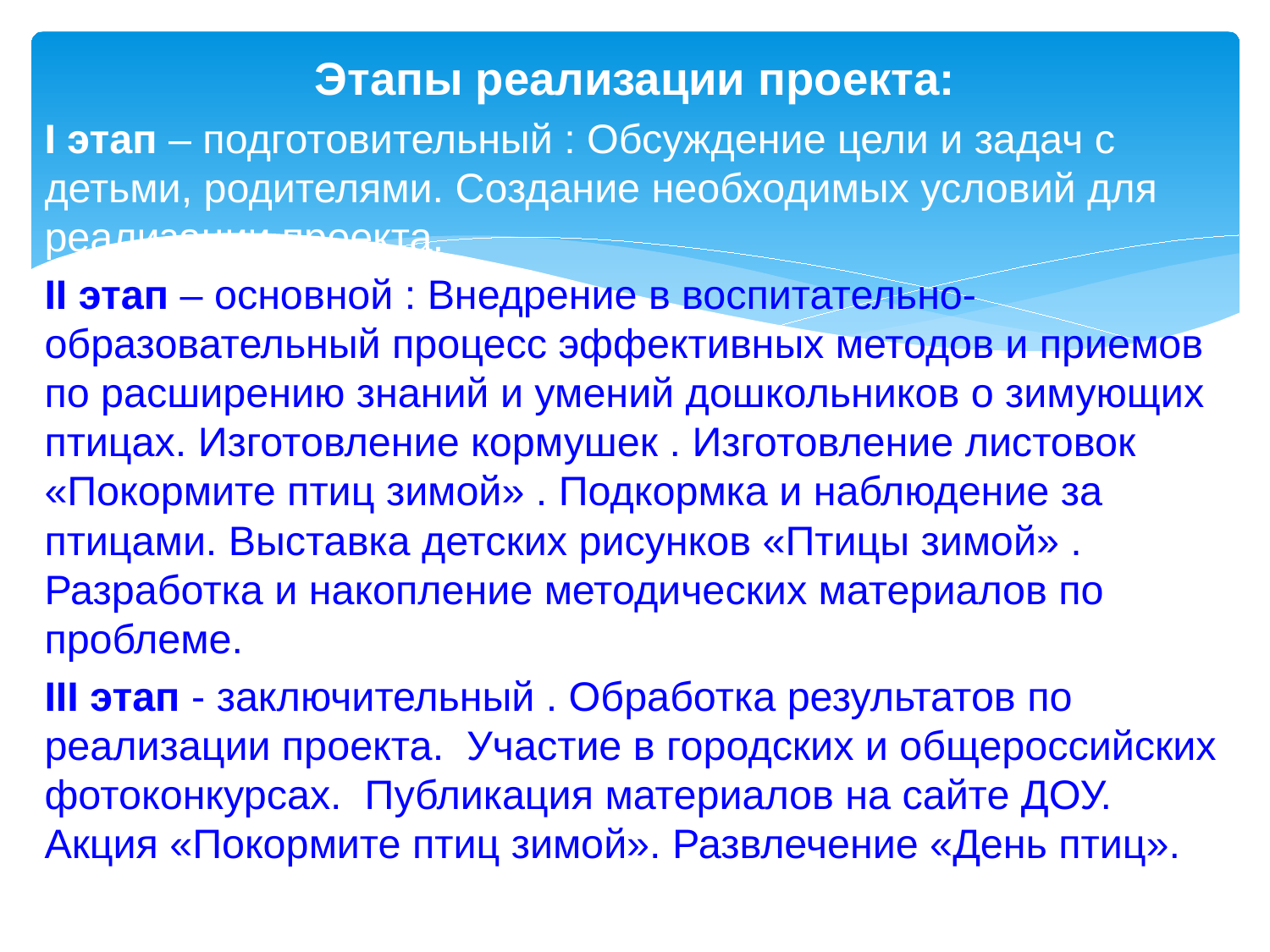

Этапы реализации проекта:
I этап – подготовительный : Обсуждение цели и задач с  детьми, родителями. Создание необходимых условий для реализации проекта.
II этап – основной : Внедрение в воспитательно- образовательный процесс эффективных методов и приемов по расширению знаний и умений дошкольников о зимующих птицах. Изготовление кормушек . Изготовление листовок «Покормите птиц зимой» . Подкормка и наблюдение за птицами. Выставка детских рисунков «Птицы зимой» . Разработка и накопление методических материалов по проблеме.
III этап - заключительный . Обработка результатов по реализации проекта.  Участие в городских и общероссийских фотоконкурсах.  Публикация материалов на сайте ДОУ. Акция «Покормите птиц зимой». Развлечение «День птиц».